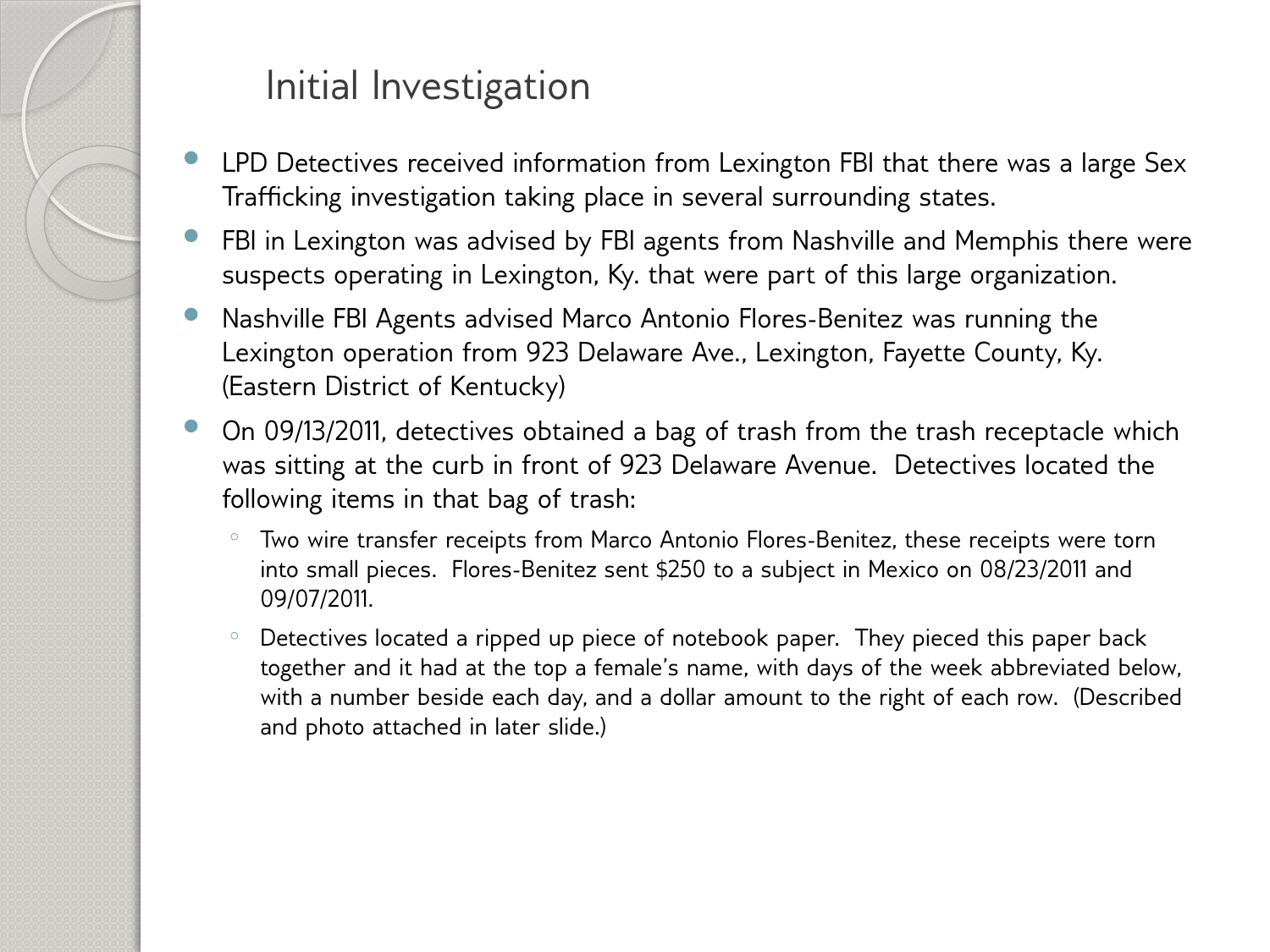

# Initial Investigation
LPD Detectives received information from Lexington FBI that there was a large Sex Trafficking investigation taking place in several surrounding states.
FBI in Lexington was advised by FBI agents from Nashville and Memphis there were suspects operating in Lexington, Ky. that were part of this large organization.
Nashville FBI Agents advised Marco Antonio Flores-Benitez was running the Lexington operation from 923 Delaware Ave., Lexington, Fayette County, Ky. (Eastern District of Kentucky)
On 09/13/2011, detectives obtained a bag of trash from the trash receptacle which was sitting at the curb in front of 923 Delaware Avenue.  Detectives located the following items in that bag of trash:
Two wire transfer receipts from Marco Antonio Flores-Benitez, these receipts were torn into small pieces.  Flores-Benitez sent $250 to a subject in Mexico on 08/23/2011 and 09/07/2011.
Detectives located a ripped up piece of notebook paper.  They pieced this paper back together and it had at the top a female’s name, with days of the week abbreviated below, with a number beside each day, and a dollar amount to the right of each row.  (Described and photo attached in later slide.)